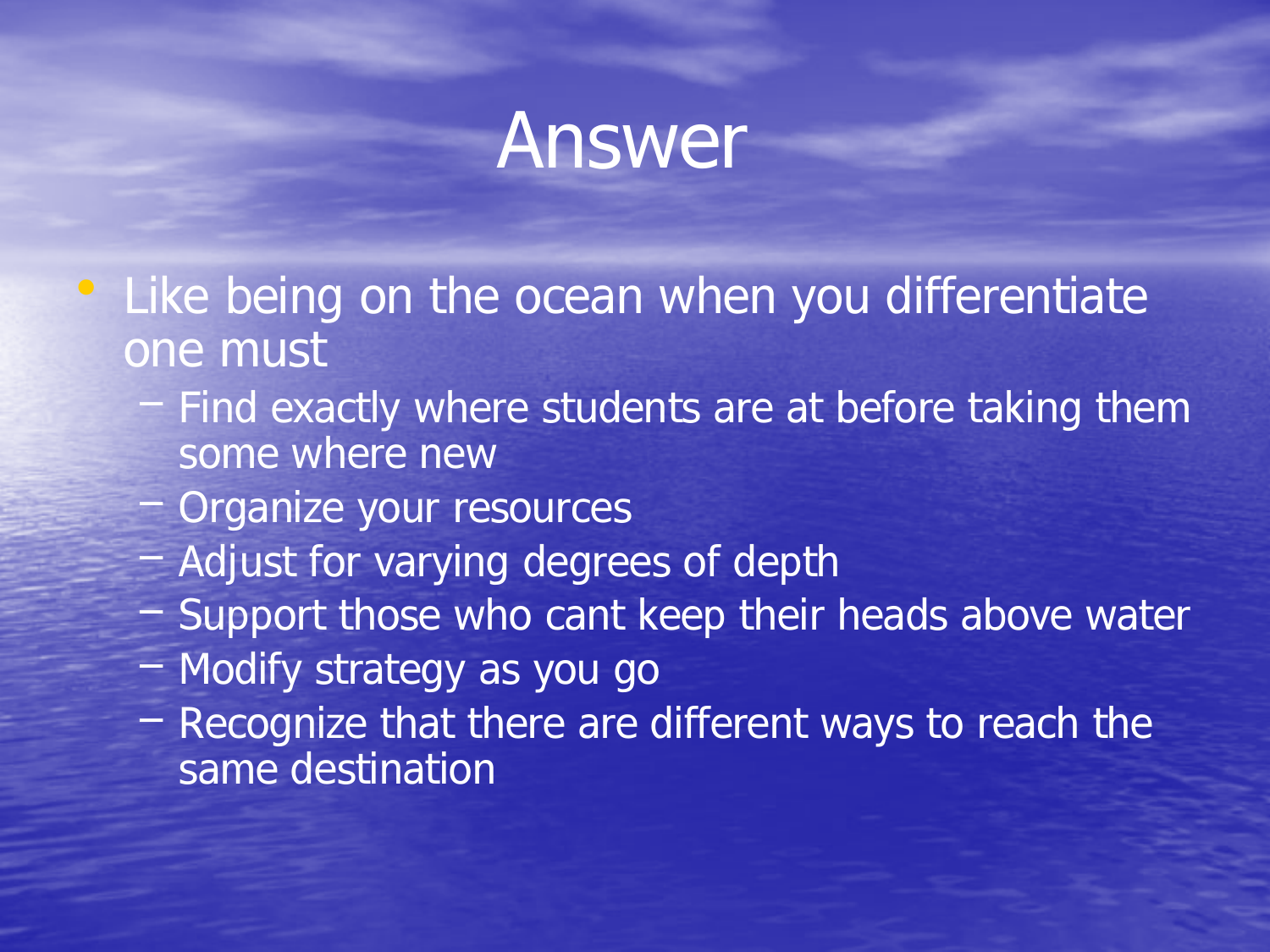

# Answer
Like being on the ocean when you differentiate one must
Find exactly where students are at before taking them some where new
Organize your resources
Adjust for varying degrees of depth
Support those who cant keep their heads above water
Modify strategy as you go
Recognize that there are different ways to reach the same destination